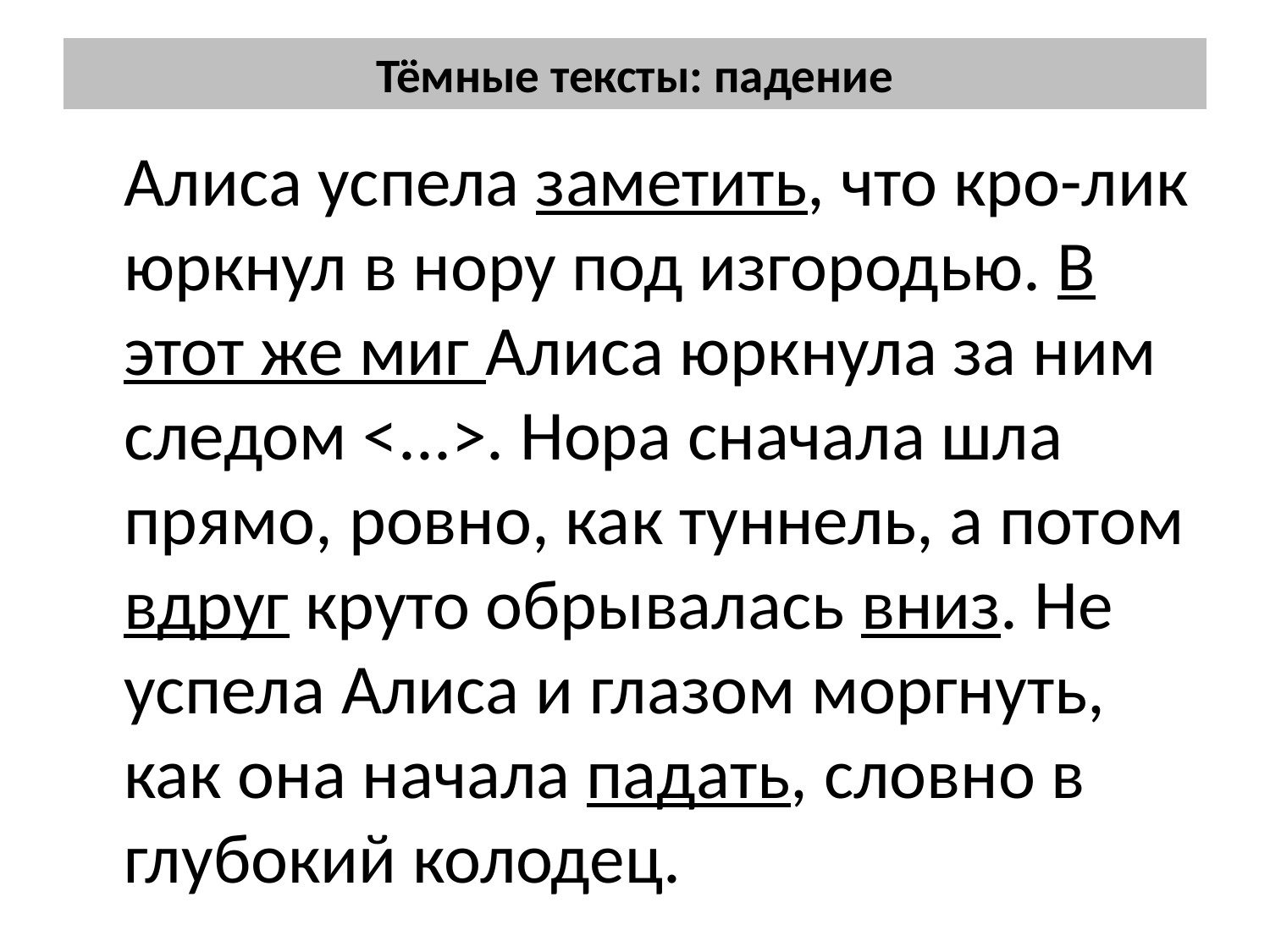

# Тёмные тексты: падение
   Алиса успела заметить, что кро-лик юркнул в нору под изгородью. В этот же миг Алиса юркнула за ним следом <...>. Нора сначала шла прямо, ровно, как туннель, а потом вдруг круто обрывалась вниз. Не успела Алиса и глазом моргнуть, как она начала падать, словно в глубокий колодец.